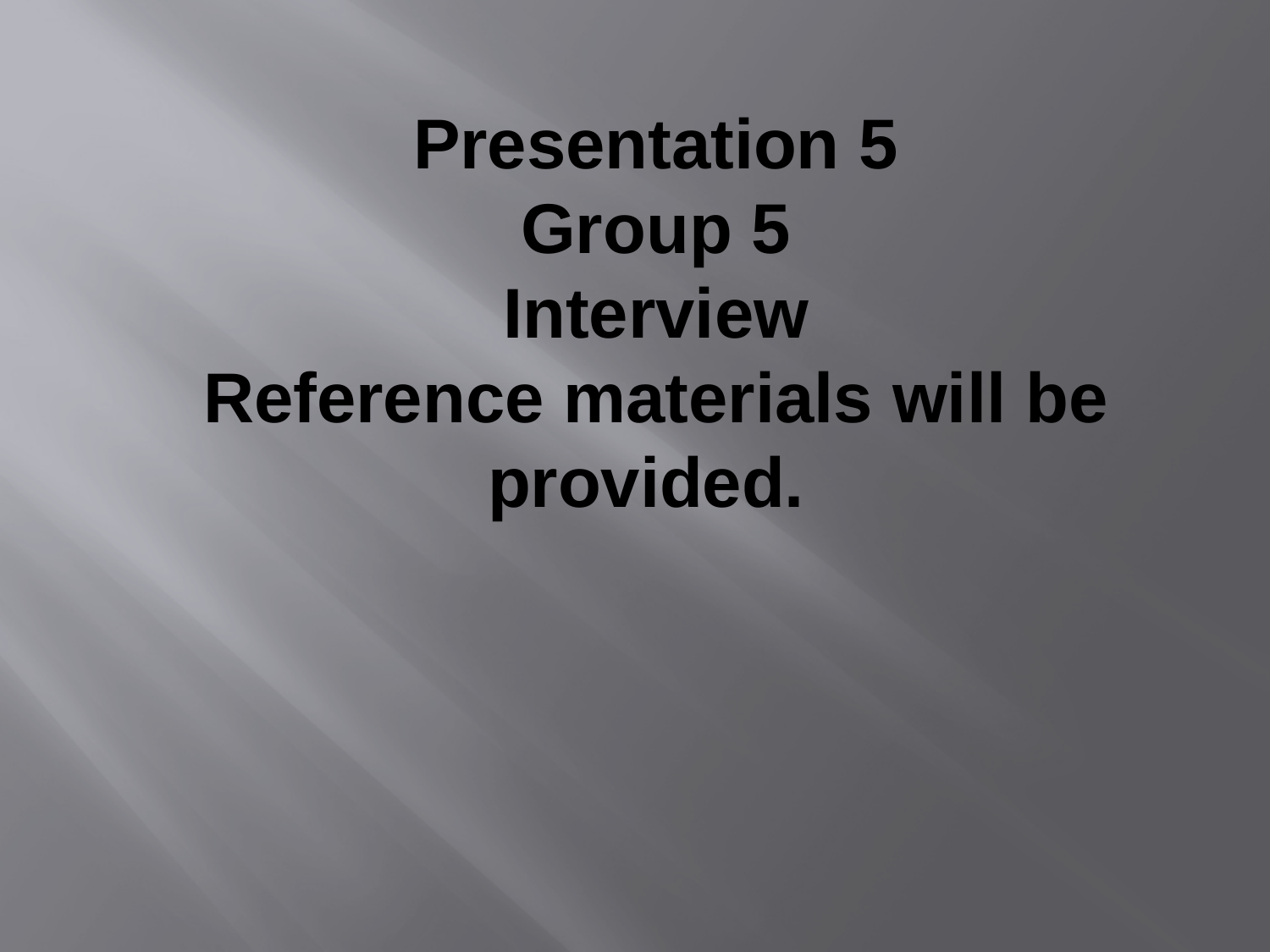

# Presentation 5 Group 5 Interview Reference materials will be provided.